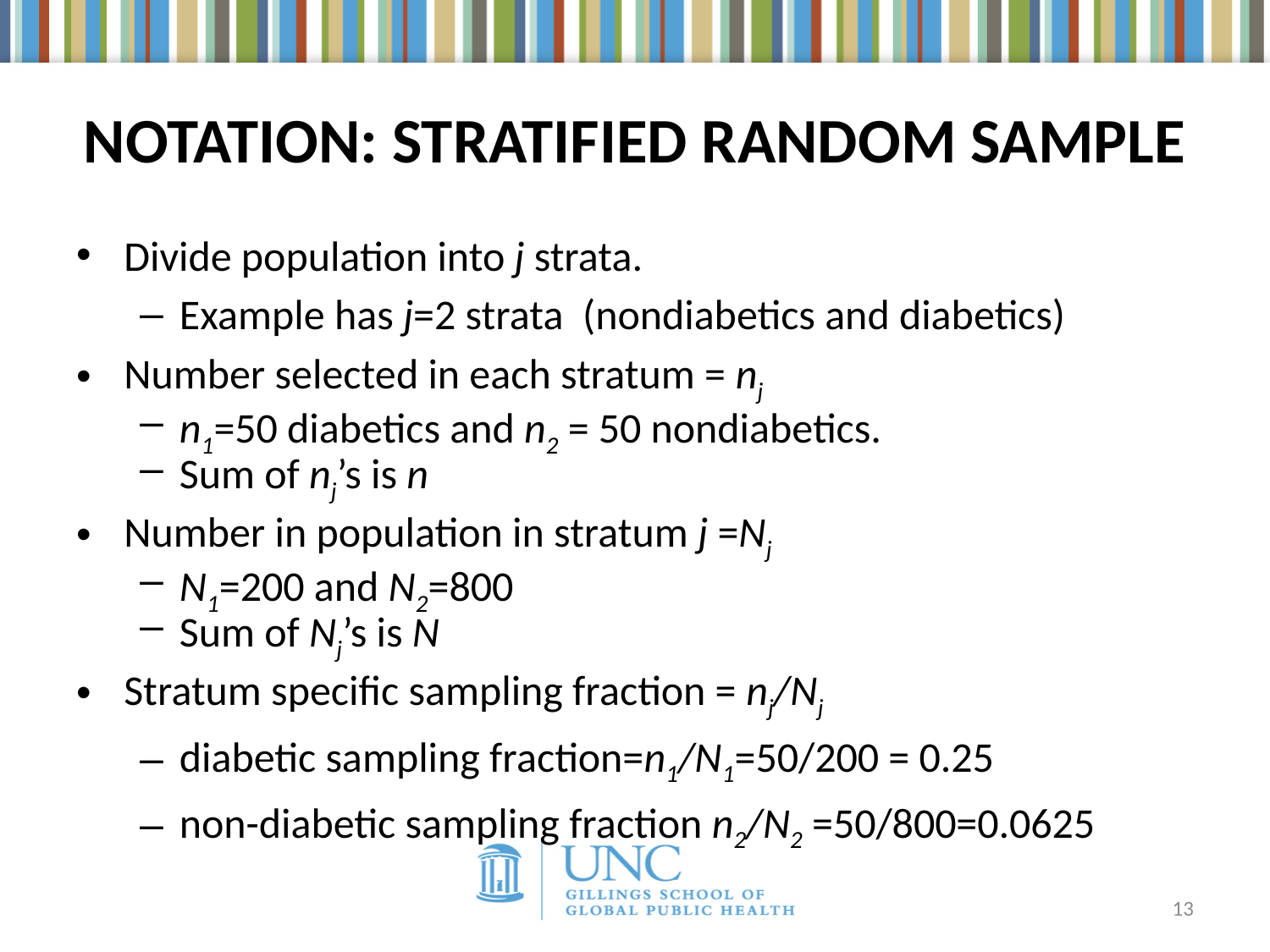

# NOTATION: STRATIFIED RANDOM SAMPLE
Divide population into j strata.
Example has j=2 strata  (nondiabetics and diabetics)
Number selected in each stratum = nj
n1=50 diabetics and n2 = 50 nondiabetics.
Sum of nj’s is n
Number in population in stratum j =Nj
N1=200 and N2=800
Sum of Nj’s is N
Stratum specific sampling fraction = nj/Nj
diabetic sampling fraction=n1/N1=50/200 = 0.25
non-diabetic sampling fraction n2/N2 =50/800=0.0625

13